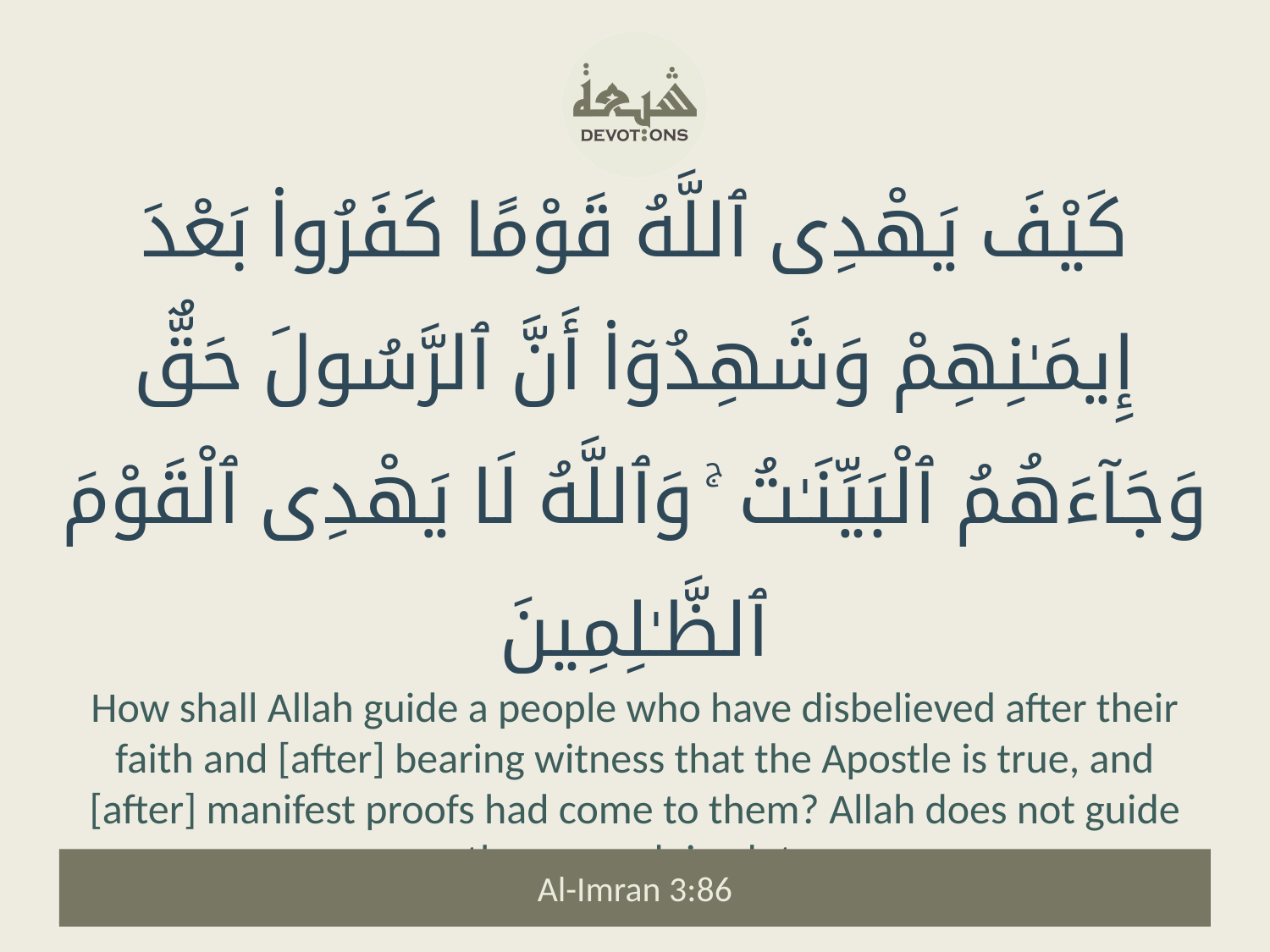

كَيْفَ يَهْدِى ٱللَّهُ قَوْمًا كَفَرُوا۟ بَعْدَ إِيمَـٰنِهِمْ وَشَهِدُوٓا۟ أَنَّ ٱلرَّسُولَ حَقٌّ وَجَآءَهُمُ ٱلْبَيِّنَـٰتُ ۚ وَٱللَّهُ لَا يَهْدِى ٱلْقَوْمَ ٱلظَّـٰلِمِينَ
How shall Allah guide a people who have disbelieved after their faith and [after] bearing witness that the Apostle is true, and [after] manifest proofs had come to them? Allah does not guide the wrongdoing lot.
Al-Imran 3:86